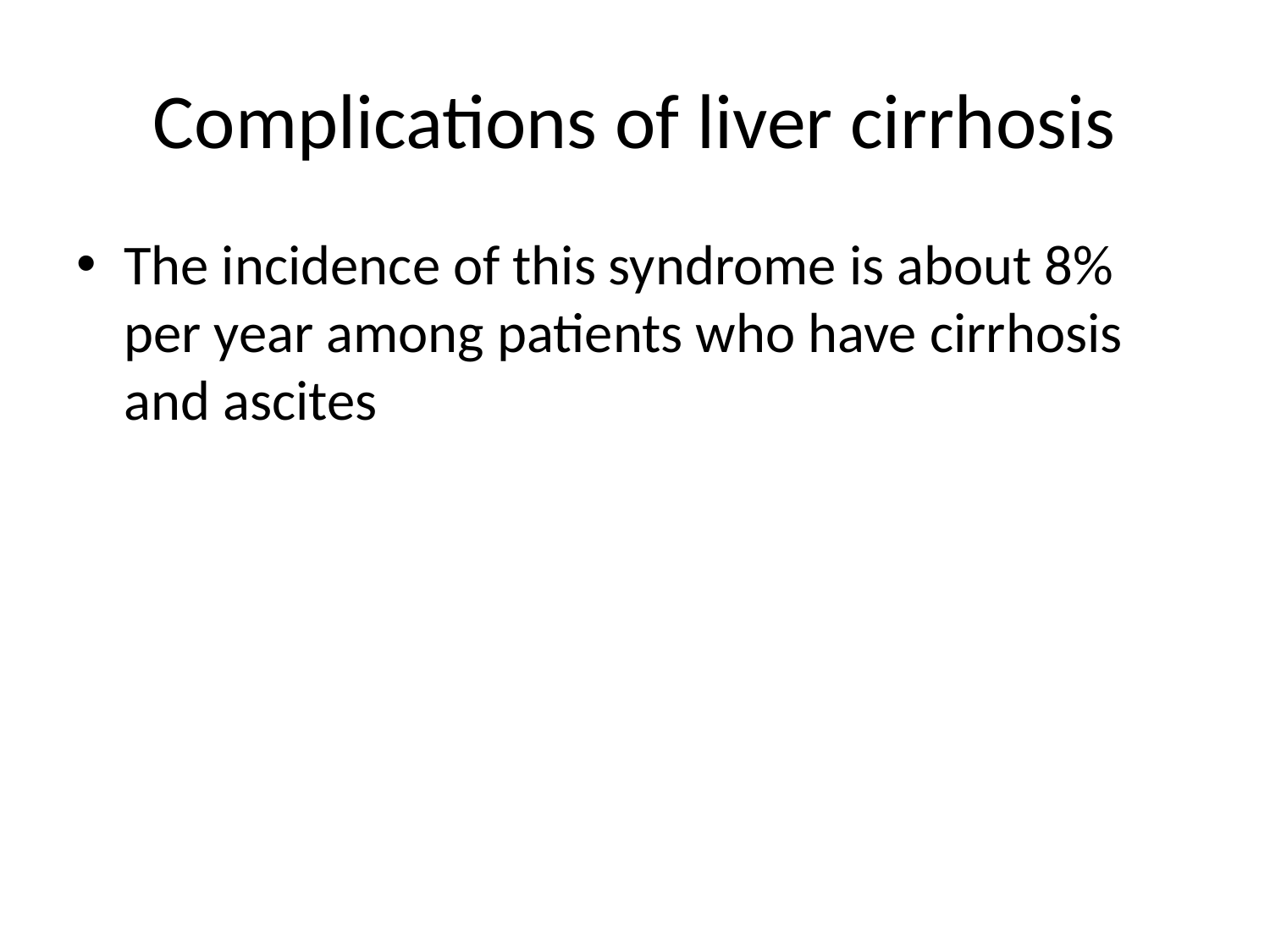

# Complications of liver cirrhosis
The incidence of this syndrome is about 8% per year among patients who have cirrhosis and ascites